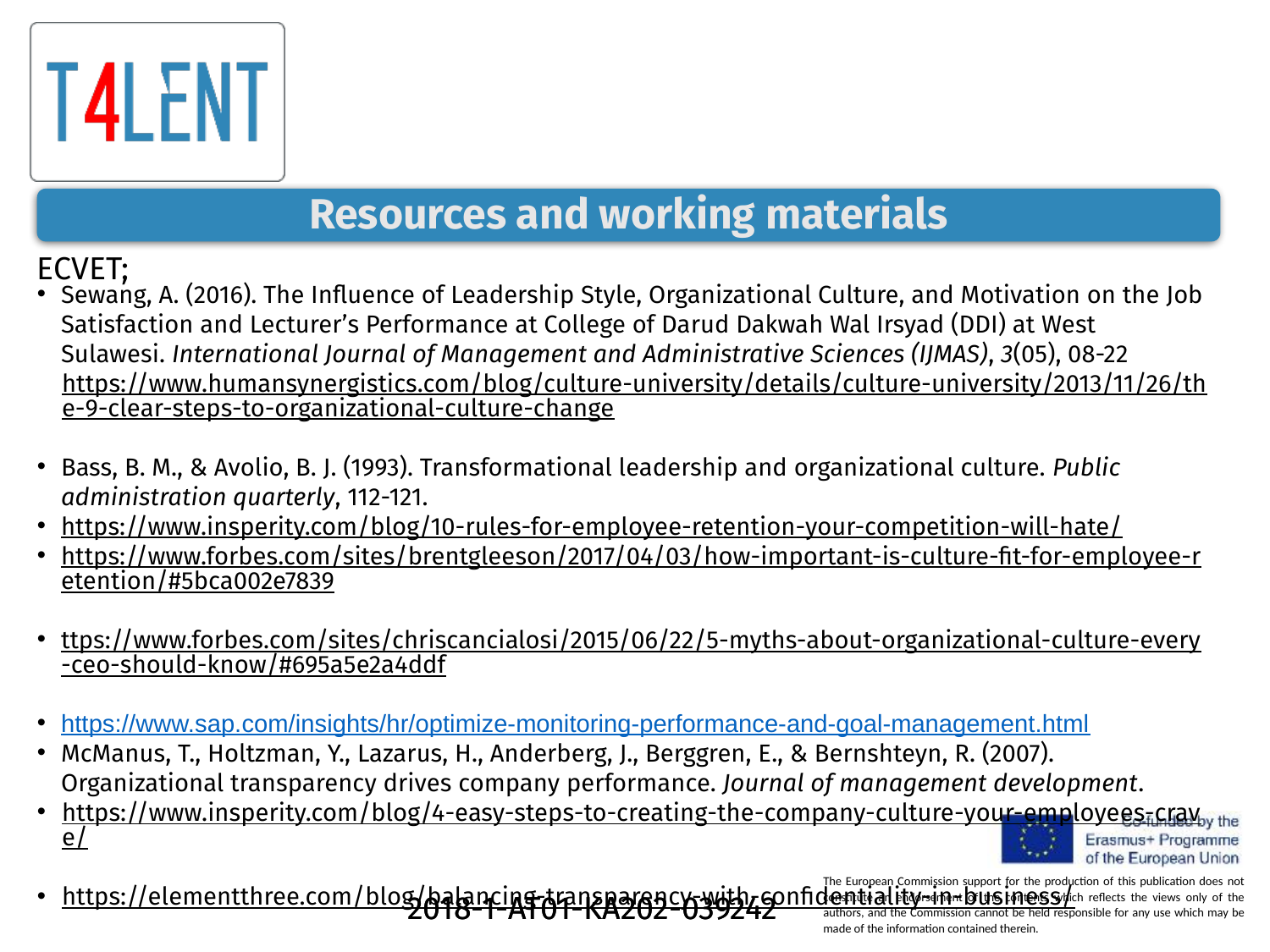

Resources and working materials
ECVET;

Sewang, A. (2016). The Influence of Leadership Style, Organizational Culture, and Motivation on the Job Satisfaction and Lecturer’s Performance at College of Darud Dakwah Wal Irsyad (DDI) at West Sulawesi. International Journal of Management and Administrative Sciences (IJMAS), 3(05), 08-22
https://www.humansynergistics.com/blog/culture-university/details/culture-university/2013/11/26/the-9-clear-steps-to-organizational-culture-change
Bass, B. M., & Avolio, B. J. (1993). Transformational leadership and organizational culture. Public administration quarterly, 112-121.
https://www.insperity.com/blog/10-rules-for-employee-retention-your-competition-will-hate/
https://www.forbes.com/sites/brentgleeson/2017/04/03/how-important-is-culture-fit-for-employee-retention/#5bca002e7839
ttps://www.forbes.com/sites/chriscancialosi/2015/06/22/5-myths-about-organizational-culture-every-ceo-should-know/#695a5e2a4ddf
https://www.sap.com/insights/hr/optimize-monitoring-performance-and-goal-management.html
McManus, T., Holtzman, Y., Lazarus, H., Anderberg, J., Berggren, E., & Bernshteyn, R. (2007). Organizational transparency drives company performance. Journal of management development.
https://www.insperity.com/blog/4-easy-steps-to-creating-the-company-culture-your-employees-crave/
https://elementthree.com/blog/balancing-transparency-with-confidentiality-in-business/
2018-1-AT01-KA202-039242